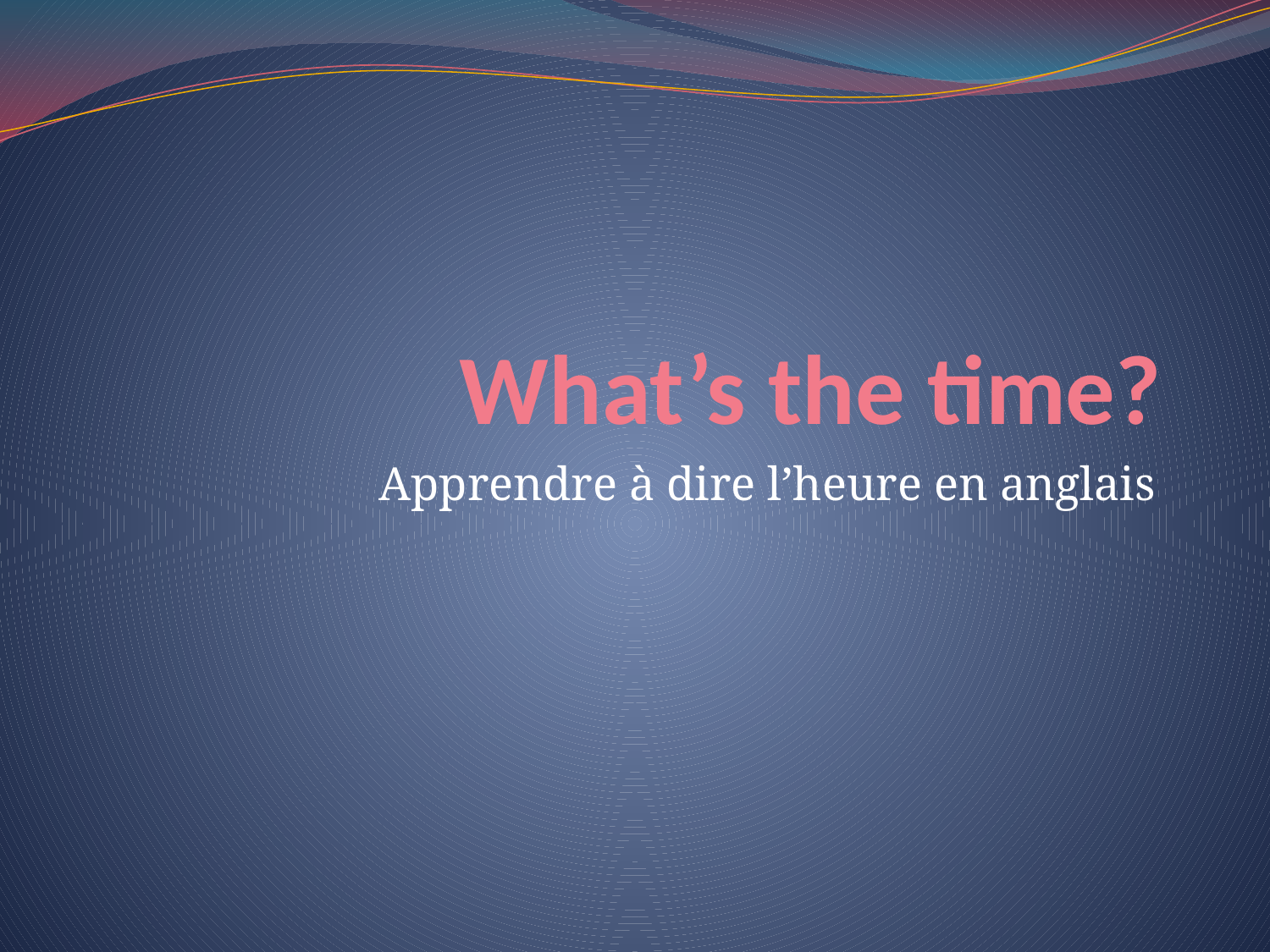

# What’s the time?
Apprendre à dire l’heure en anglais